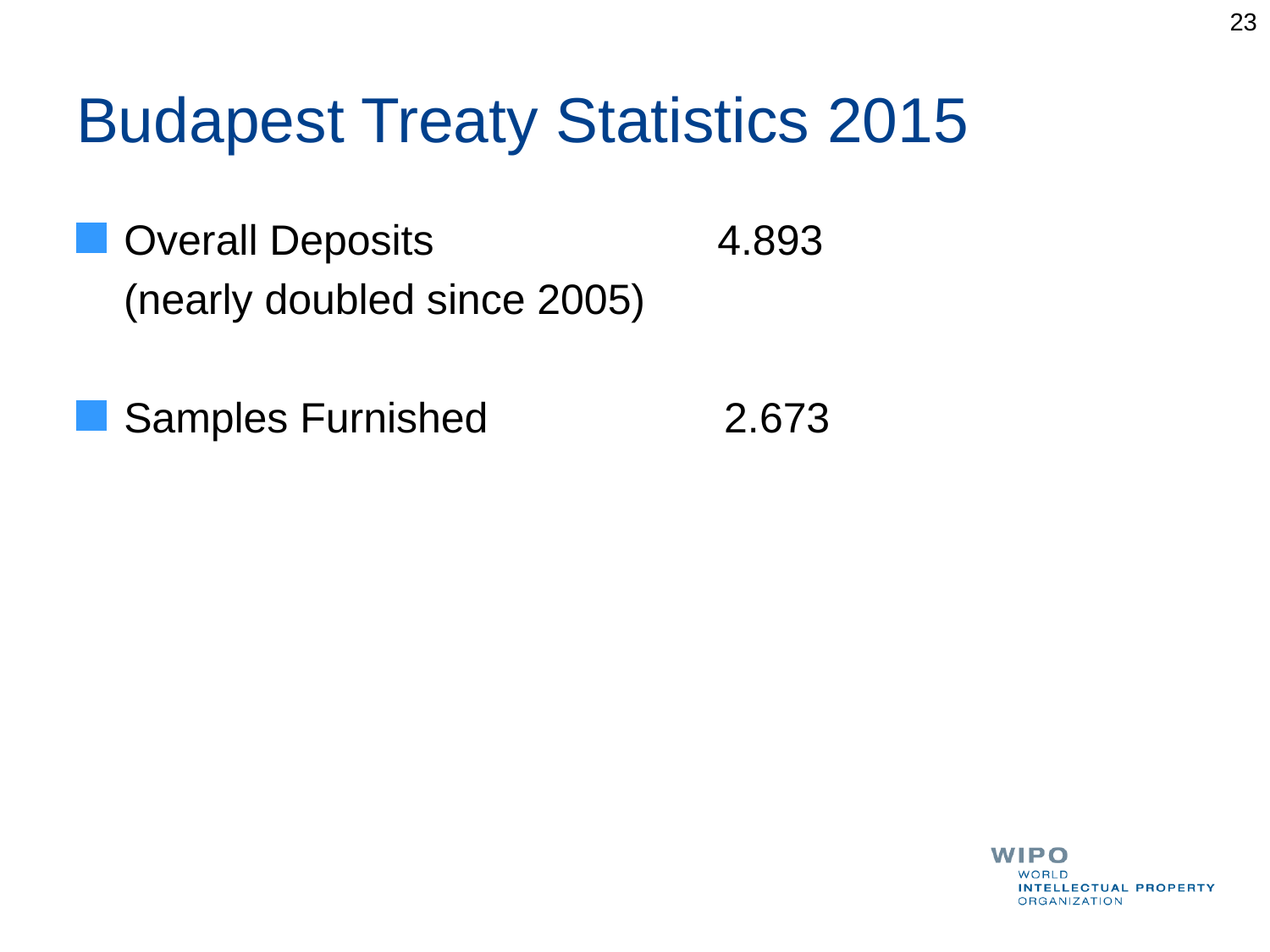

23
# Budapest Treaty Statistics 2015
Overall Deposits                        4.893
    (nearly doubled since 2005)

Samples Furnished                    2.673